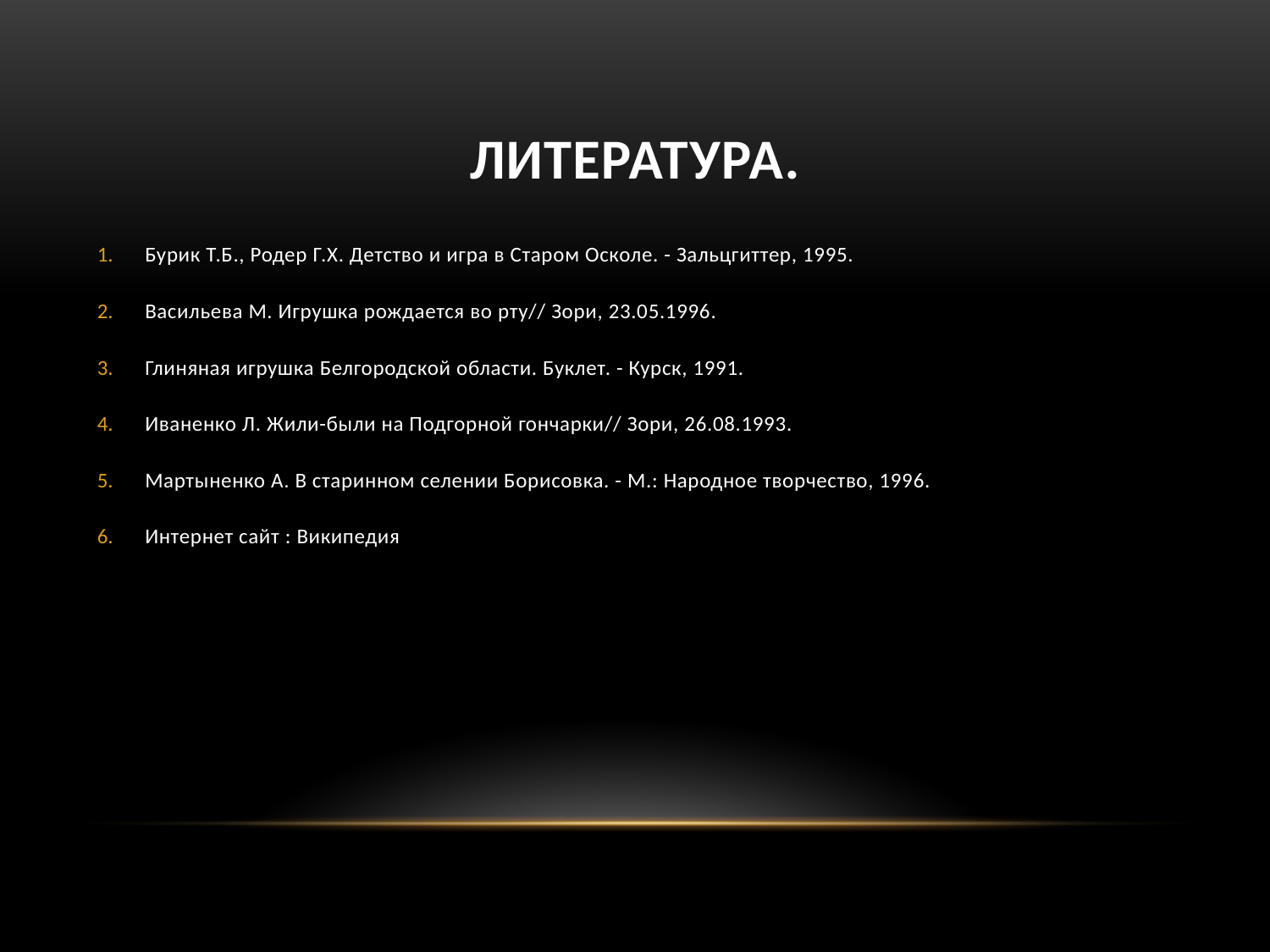

# Литература.
Бурик Т.Б., Родер Г.Х. Детство и игра в Старом Осколе. - Зальцгиттер, 1995.
Васильева М. Игрушка рождается во рту// Зори, 23.05.1996.
Глиняная игрушка Белгородской области. Буклет. - Курск, 1991.
Иваненко Л. Жили-были на Подгорной гончарки// Зори, 26.08.1993.
Мартыненко А. В старинном селении Борисовка. - М.: Народное творчество, 1996.
Интернет сайт : Википедия